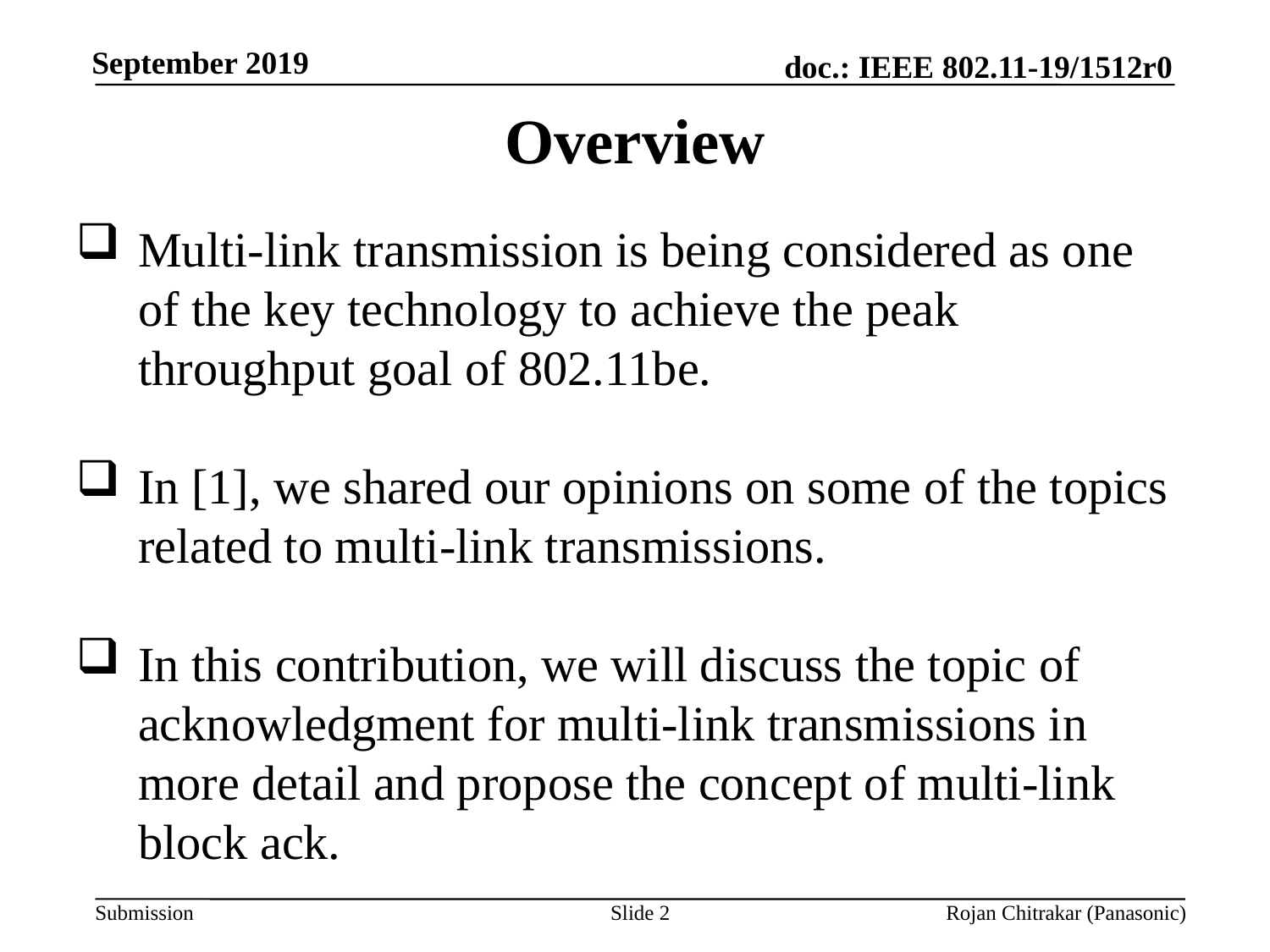

Overview
Multi-link transmission is being considered as one of the key technology to achieve the peak throughput goal of 802.11be.

In [1], we shared our opinions on some of the topics related to multi-link transmissions.

In this contribution, we will discuss the topic of acknowledgment for multi-link transmissions in more detail and propose the concept of multi-link block ack.

Slide 2
Rojan Chitrakar (Panasonic)